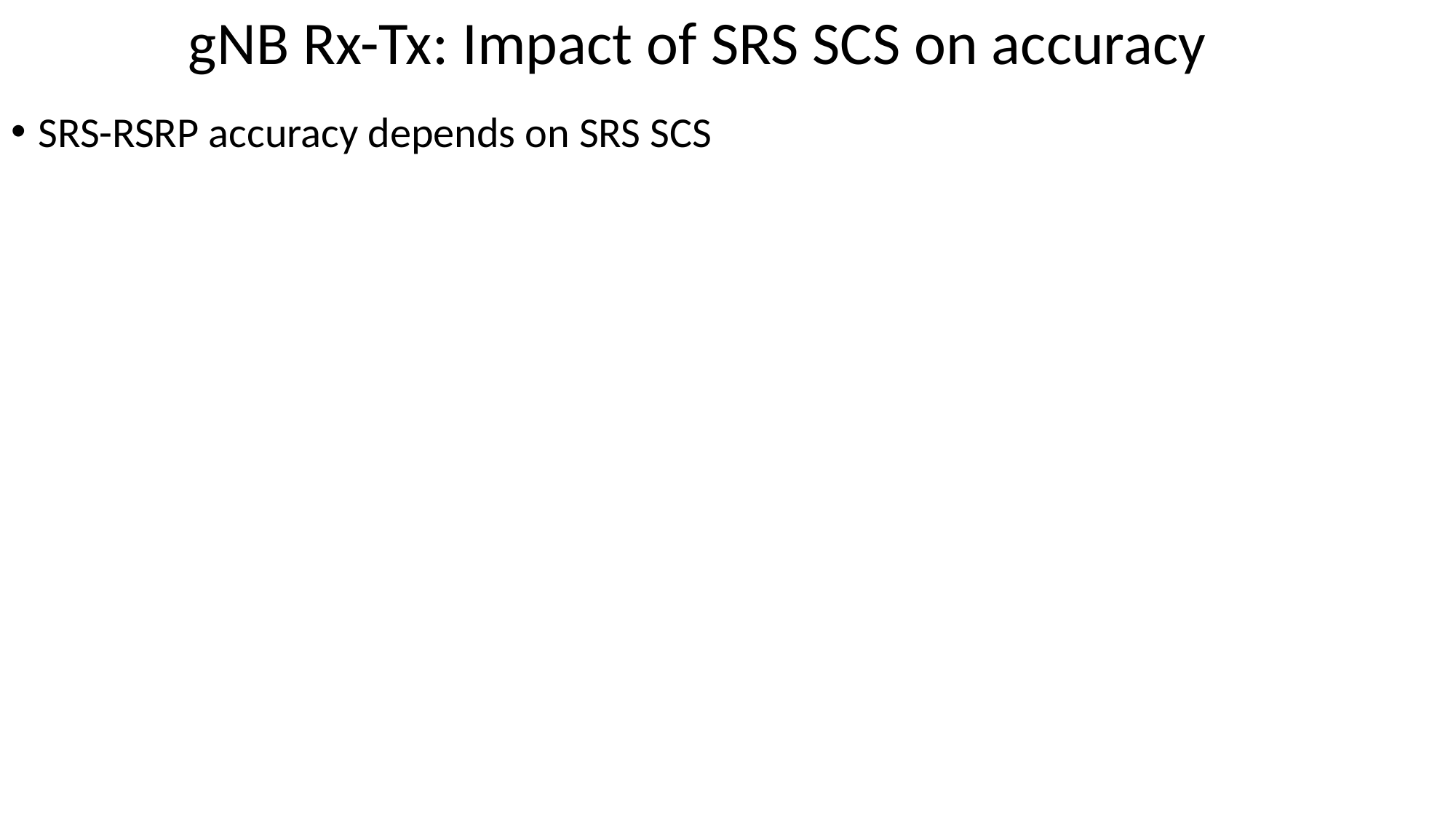

# gNB Rx-Tx: Impact of SRS SCS on accuracy
SRS-RSRP accuracy depends on SRS SCS